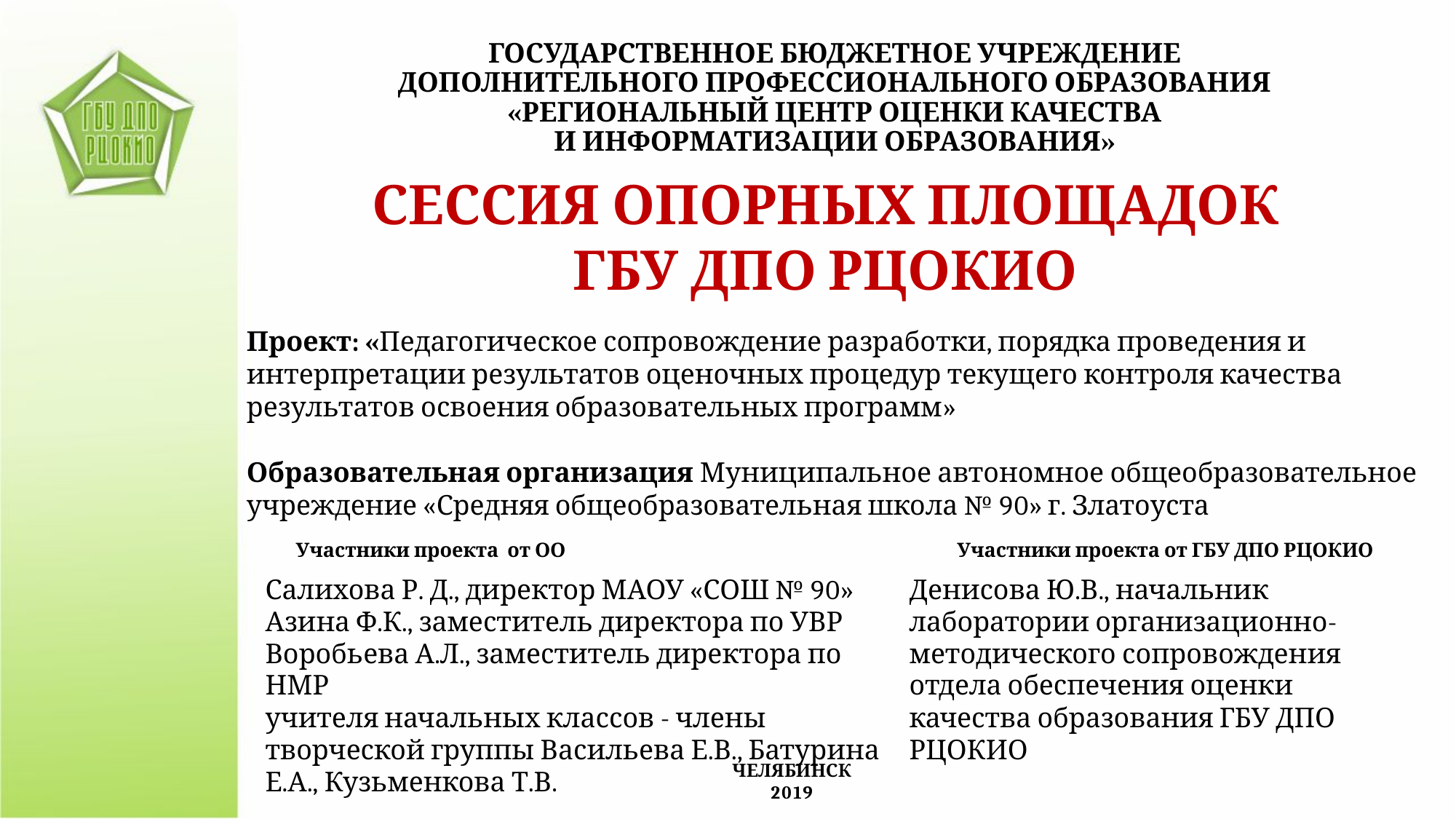

ГОСУДАРСТВЕННОЕ БЮДЖЕТНОЕ УЧРЕЖДЕНИЕ
ДОПОЛНИТЕЛЬНОГО ПРОФЕССИОНАЛЬНОГО ОБРАЗОВАНИЯ
«РЕГИОНАЛЬНЫЙ ЦЕНТР ОЦЕНКИ КАЧЕСТВА
И ИНФОРМАТИЗАЦИИ ОБРАЗОВАНИЯ»

СЕССИЯ ОПОРНЫХ ПЛОЩАДОК
ГБУ ДПО РЦОКИО
Проект: «Педагогическое сопровождение разработки, порядка проведения и интерпретации результатов оценочных процедур текущего контроля качества результатов освоения образовательных программ»

Образовательная организация Муниципальное автономное общеобразовательное учреждение «Средняя общеобразовательная школа № 90» г. Златоуста
| Участники проекта от ОО | Участники проекта от ГБУ ДПО РЦОКИО |
| --- | --- |
| Салихова Р. Д., директор МАОУ «СОШ № 90» Азина Ф.К., заместитель директора по УВР Воробьева А.Л., заместитель директора по НМР учителя начальных классов - члены творческой группы Васильева Е.В., Батурина Е.А., Кузьменкова Т.В. | Денисова Ю.В., начальник лаборатории организационно-методического сопровождения отдела обеспечения оценки качества образования ГБУ ДПО РЦОКИО |
|  |  |
ЧЕЛЯБИНСК
2019